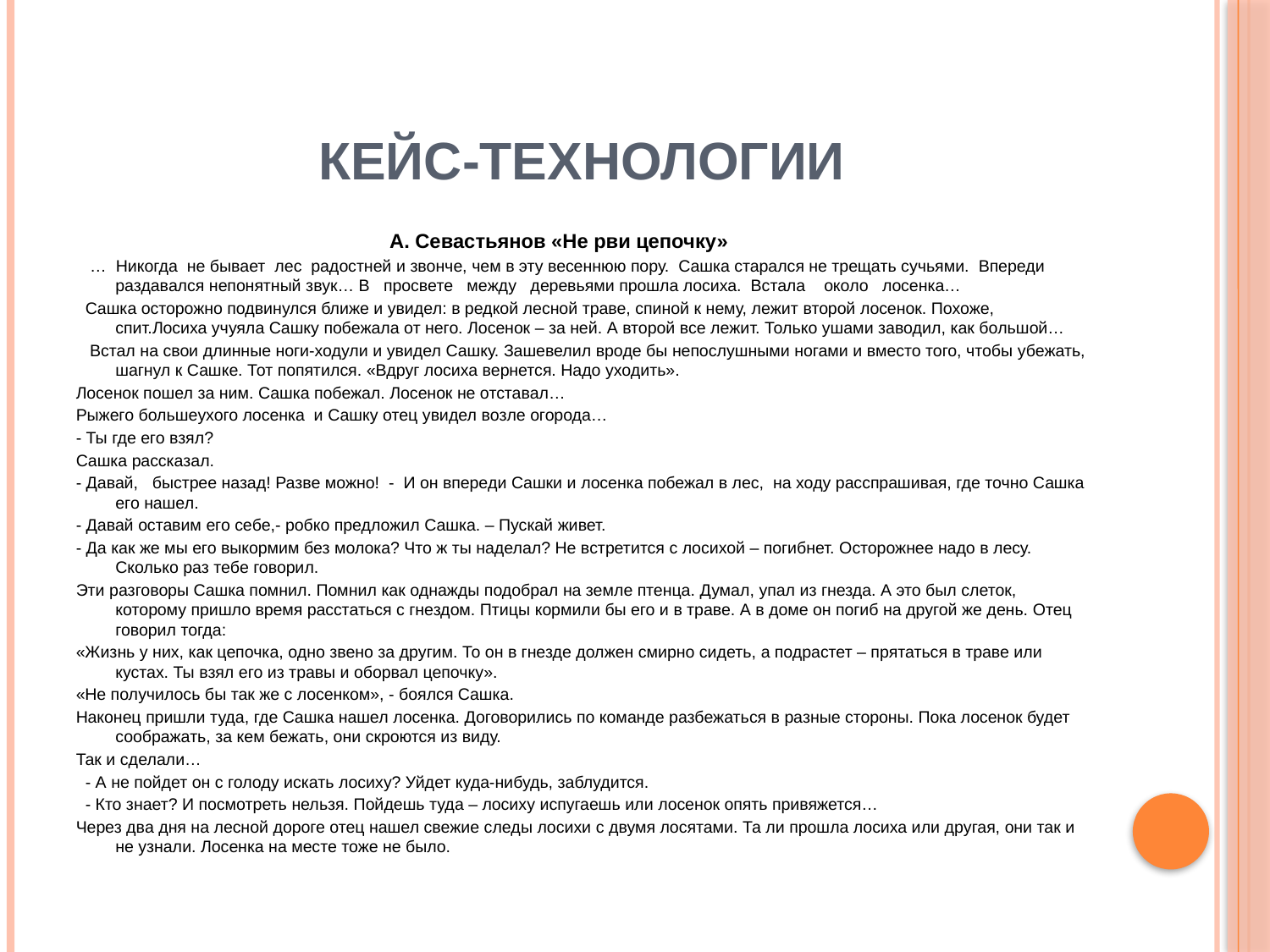

# Кейс-технологии
                                                         А. Севастьянов «Не рви цепочку»
   …  Никогда  не бывает  лес  радостней и звонче, чем в эту весеннюю пору.  Сашка старался не трещать сучьями.  Впереди раздавался непонятный звук… В   просвете   между   деревьями прошла лосиха.  Встала    около   лосенка…
  Сашка осторожно подвинулся ближе и увидел: в редкой лесной траве, спиной к нему, лежит второй лосенок. Похоже, спит.Лосиха учуяла Сашку побежала от него. Лосенок – за ней. А второй все лежит. Только ушами заводил, как большой…
   Встал на свои длинные ноги-ходули и увидел Сашку. Зашевелил вроде бы непослушными ногами и вместо того, чтобы убежать, шагнул к Сашке. Тот попятился. «Вдруг лосиха вернется. Надо уходить».
Лосенок пошел за ним. Сашка побежал. Лосенок не отставал…
Рыжего большеухого лосенка  и Сашку отец увидел возле огорода…
- Ты где его взял?
Сашка рассказал.
- Давай,   быстрее назад! Разве можно!  -  И он впереди Сашки и лосенка побежал в лес,  на ходу расспрашивая, где точно Сашка его нашел.
- Давай оставим его себе,- робко предложил Сашка. – Пускай живет.
- Да как же мы его выкормим без молока? Что ж ты наделал? Не встретится с лосихой – погибнет. Осторожнее надо в лесу. Сколько раз тебе говорил.
Эти разговоры Сашка помнил. Помнил как однажды подобрал на земле птенца. Думал, упал из гнезда. А это был слеток, которому пришло время расстаться с гнездом. Птицы кормили бы его и в траве. А в доме он погиб на другой же день. Отец говорил тогда:
«Жизнь у них, как цепочка, одно звено за другим. То он в гнезде должен смирно сидеть, а подрастет – прятаться в траве или кустах. Ты взял его из травы и оборвал цепочку».
«Не получилось бы так же с лосенком», - боялся Сашка.
Наконец пришли туда, где Сашка нашел лосенка. Договорились по команде разбежаться в разные стороны. Пока лосенок будет соображать, за кем бежать, они скроются из виду.
Так и сделали…
  - А не пойдет он с голоду искать лосиху? Уйдет куда-нибудь, заблудится.
  - Кто знает? И посмотреть нельзя. Пойдешь туда – лосиху испугаешь или лосенок опять привяжется…
Через два дня на лесной дороге отец нашел свежие следы лосихи с двумя лосятами. Та ли прошла лосиха или другая, они так и не узнали. Лосенка на месте тоже не было.